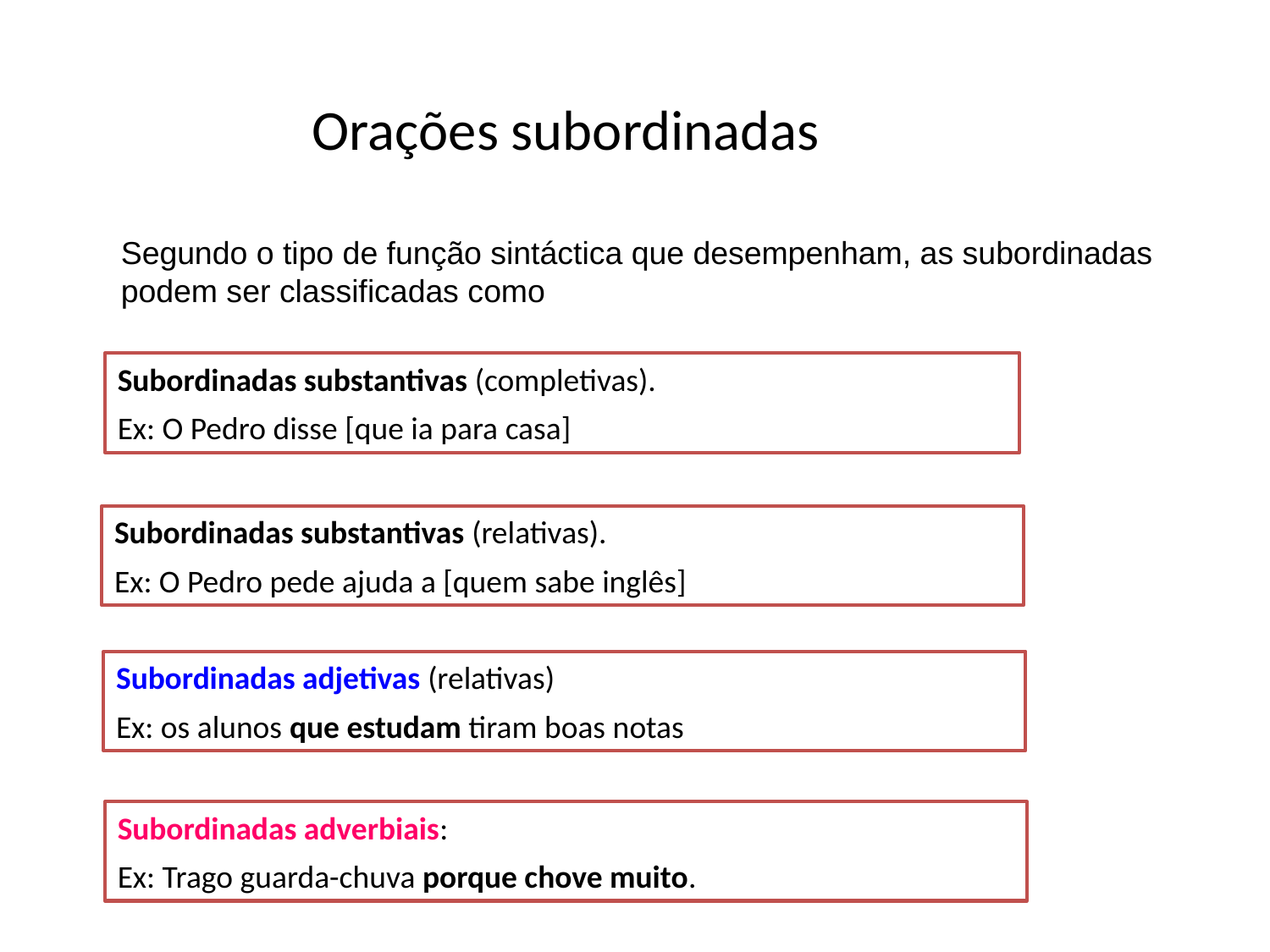

Orações subordinadas
Segundo o tipo de função sintáctica que desempenham, as subordinadas podem ser classificadas como
Subordinadas substantivas (completivas).
Ex: O Pedro disse [que ia para casa]
Subordinadas substantivas (relativas).
Ex: O Pedro pede ajuda a [quem sabe inglês]
Subordinadas adjetivas (relativas)
Ex: os alunos que estudam tiram boas notas
Subordinadas adverbiais:
Ex: Trago guarda-chuva porque chove muito.